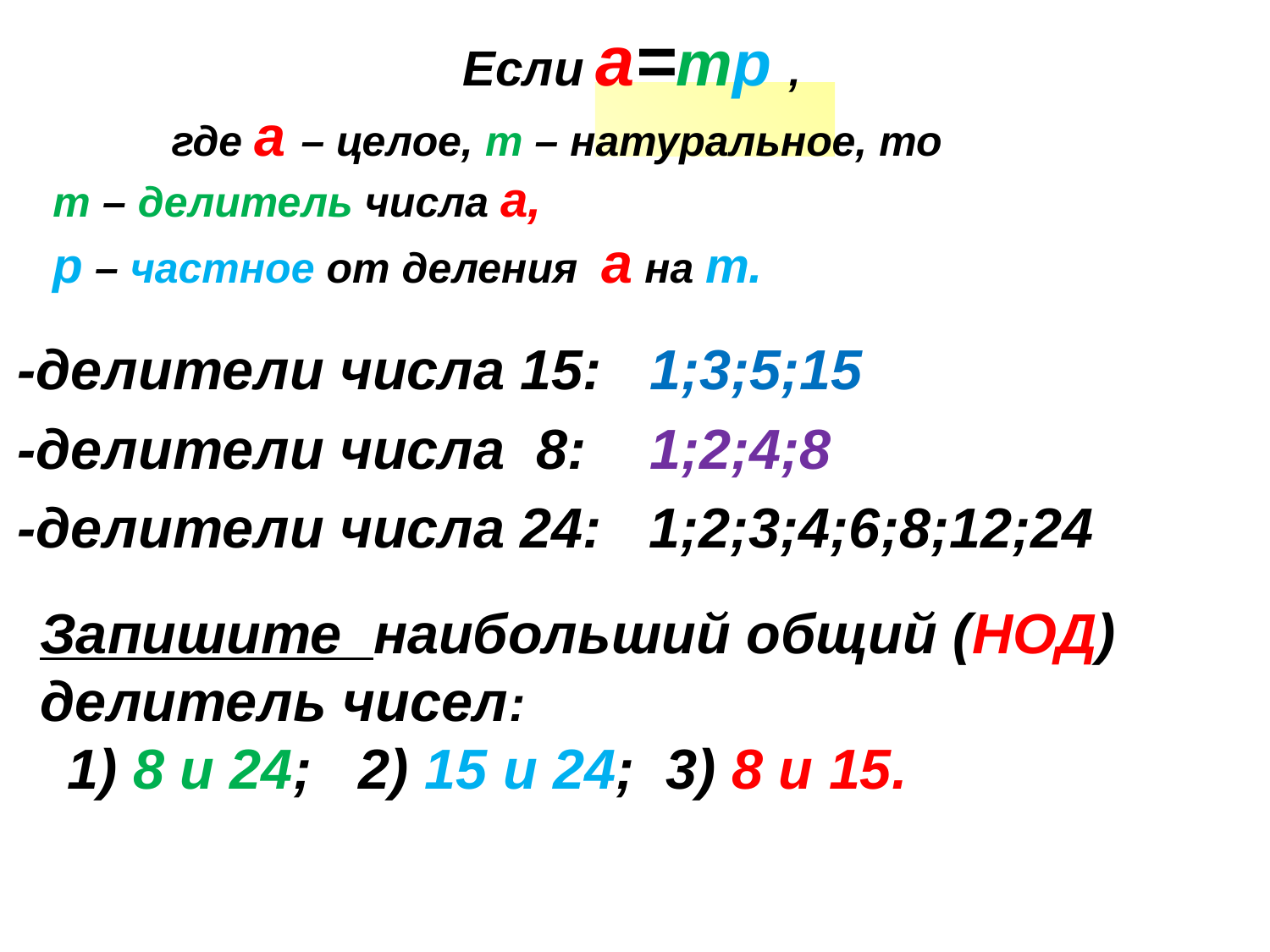

Если а=тр ,
             где а – целое, т – натуральное, то
   т – делитель числа а,
   р – частное от деления  а на т.

-делители числа 15:   1;3;5;15
-делители числа  8:    1;2;4;8
-делители числа 24:   1;2;3;4;6;8;12;24
Запишите  наибольший общий (НОД) делитель чисел:
  1) 8 и 24;   2) 15 и 24;  3) 8 и 15.